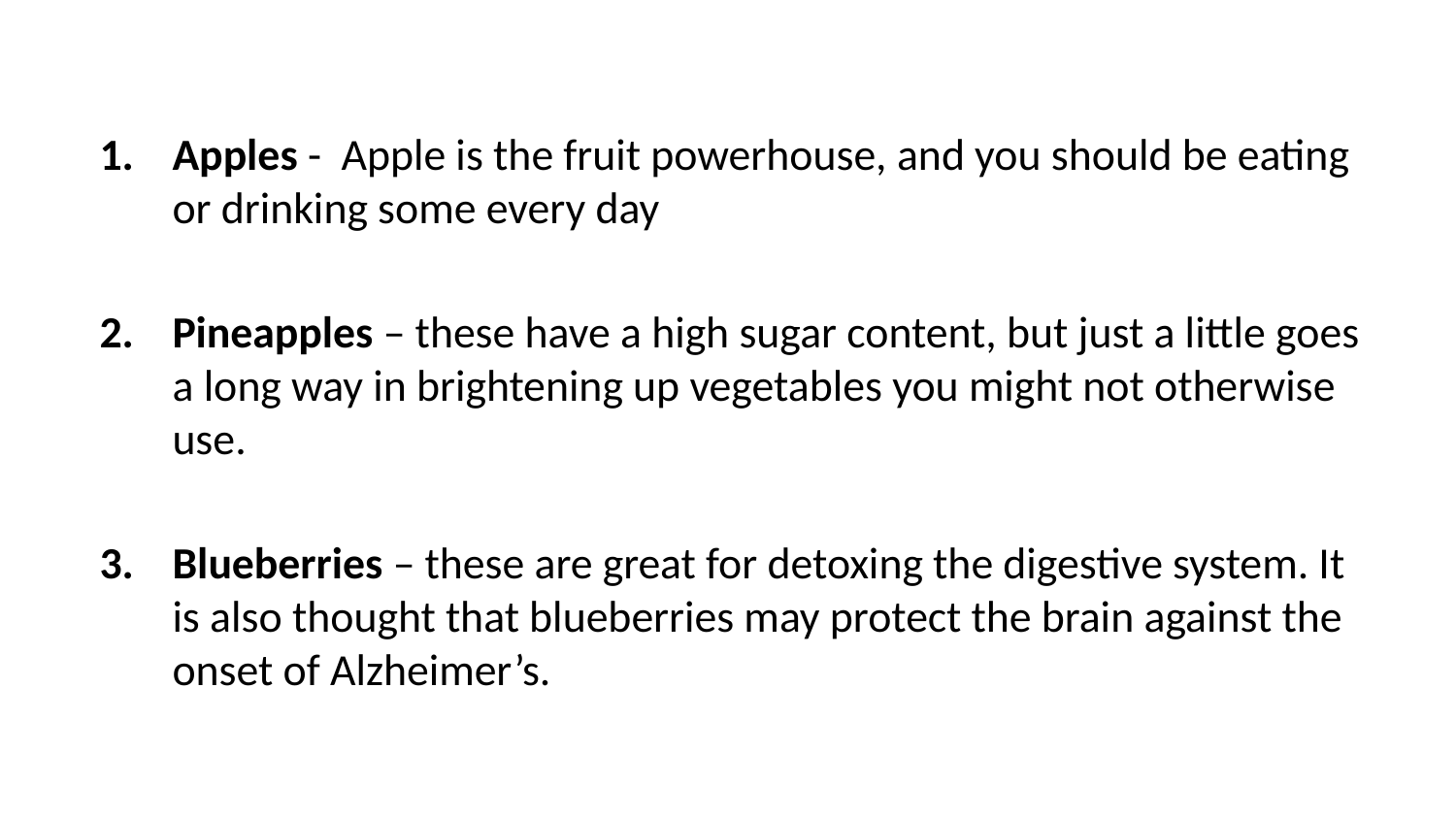

Apples -  Apple is the fruit powerhouse, and you should be eating or drinking some every day

Pineapples – these have a high sugar content, but just a little goes a long way in brightening up vegetables you might not otherwise use.

Blueberries – these are great for detoxing the digestive system. It is also thought that blueberries may protect the brain against the onset of Alzheimer’s.